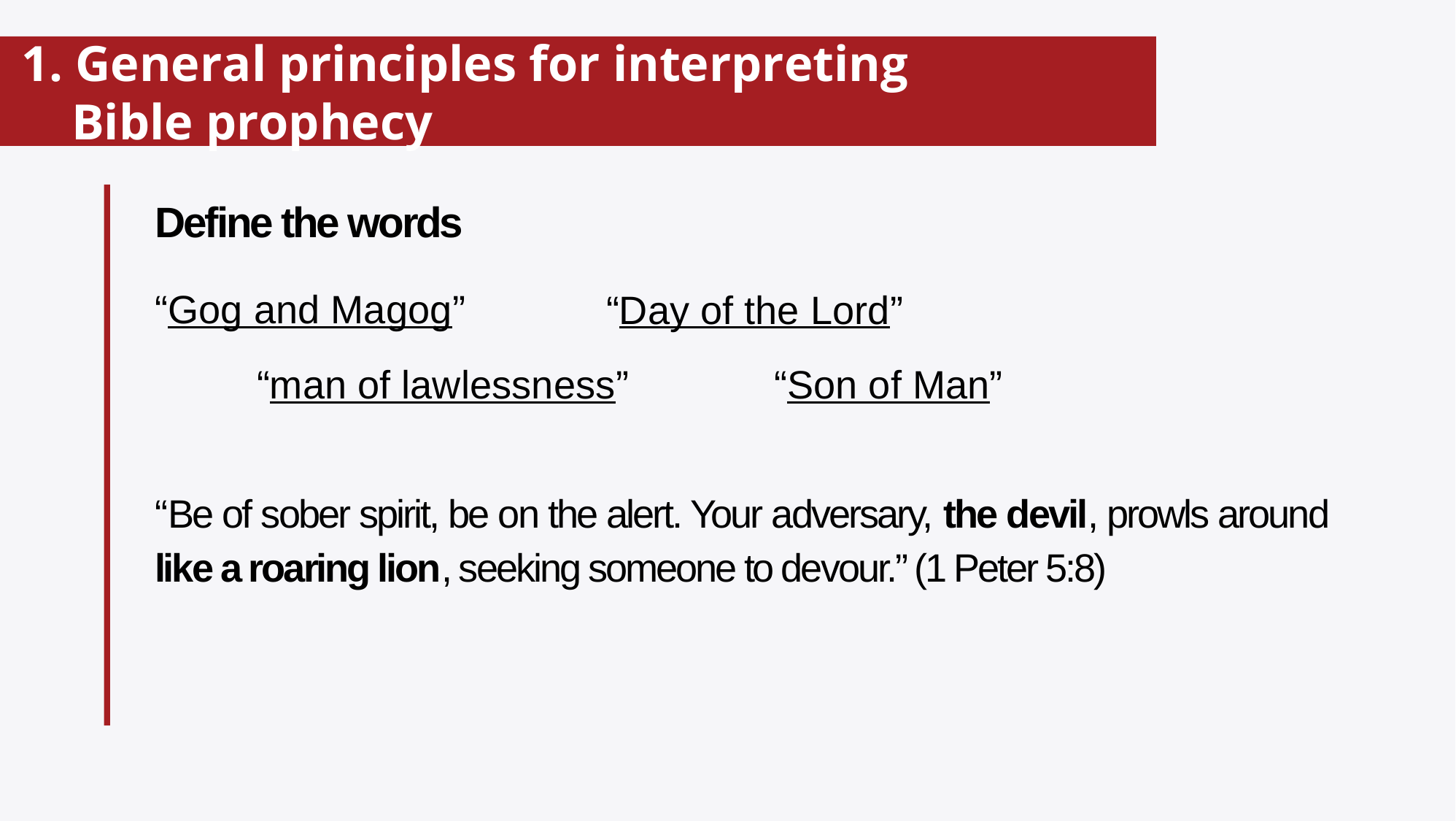

# 1. General principles for interpreting Bible prophecy
Define the words

“Gog and Magog”
“Day of the Lord”
“man of lawlessness”
“Son of Man”
“Be of sober spirit, be on the alert. Your adversary, the devil, prowls around like a roaring lion, seeking someone to devour.” (1 Peter 5:8)